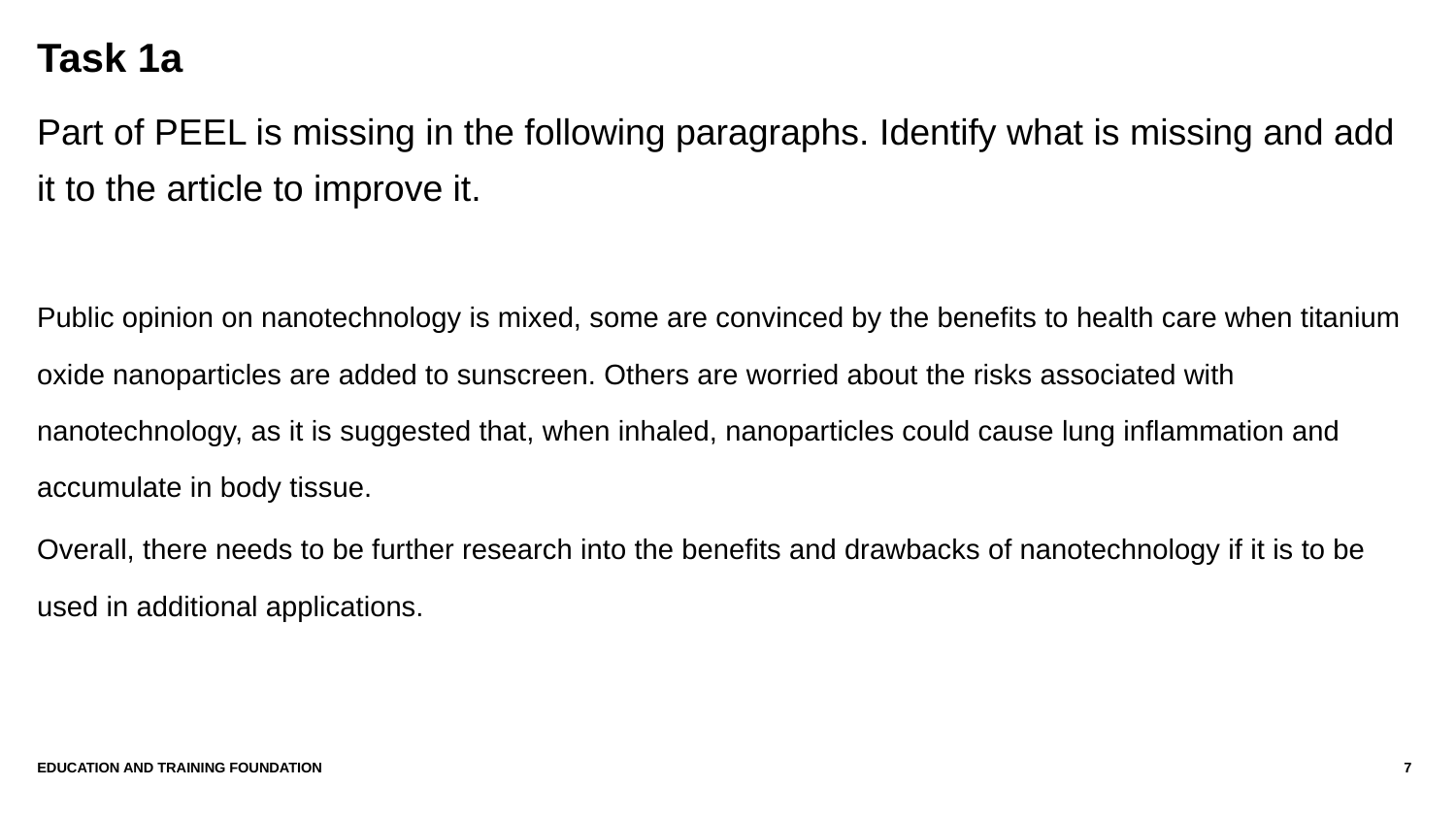

# Task 1a
Part of PEEL is missing in the following paragraphs. Identify what is missing and add it to the article to improve it.

Public opinion on nanotechnology is mixed, some are convinced by the benefits to health care when titanium oxide nanoparticles are added to sunscreen. Others are worried about the risks associated with nanotechnology, as it is suggested that, when inhaled, nanoparticles could cause lung inflammation and accumulate in body tissue.
Overall, there needs to be further research into the benefits and drawbacks of nanotechnology if it is to be used in additional applications.

Education AND Training Foundation
7